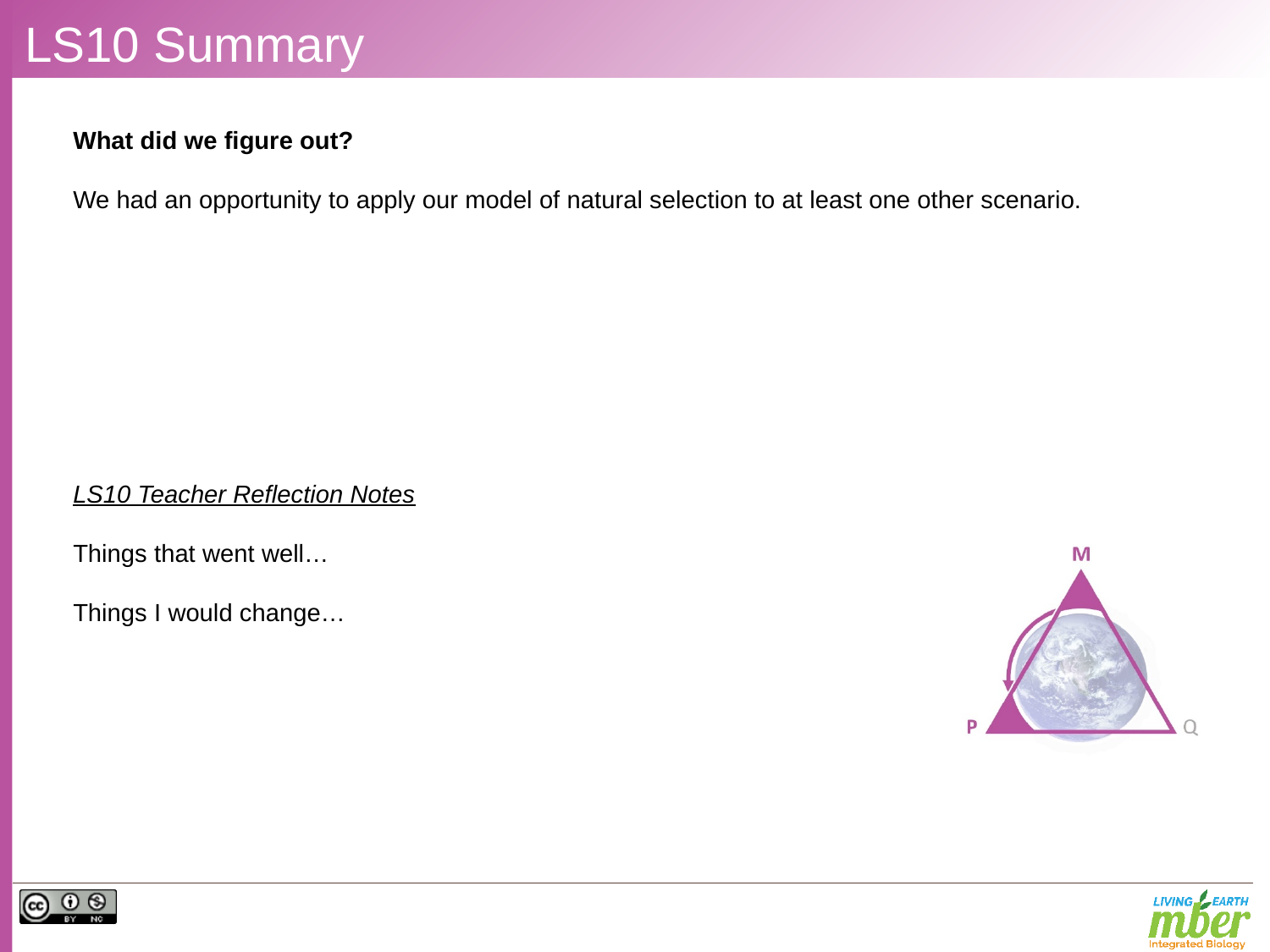

# LS10 Summary
What did we figure out?

We had an opportunity to apply our model of natural selection to at least one other scenario.

LS10 Teacher Reflection Notes

Things that went well…

Things I would change…